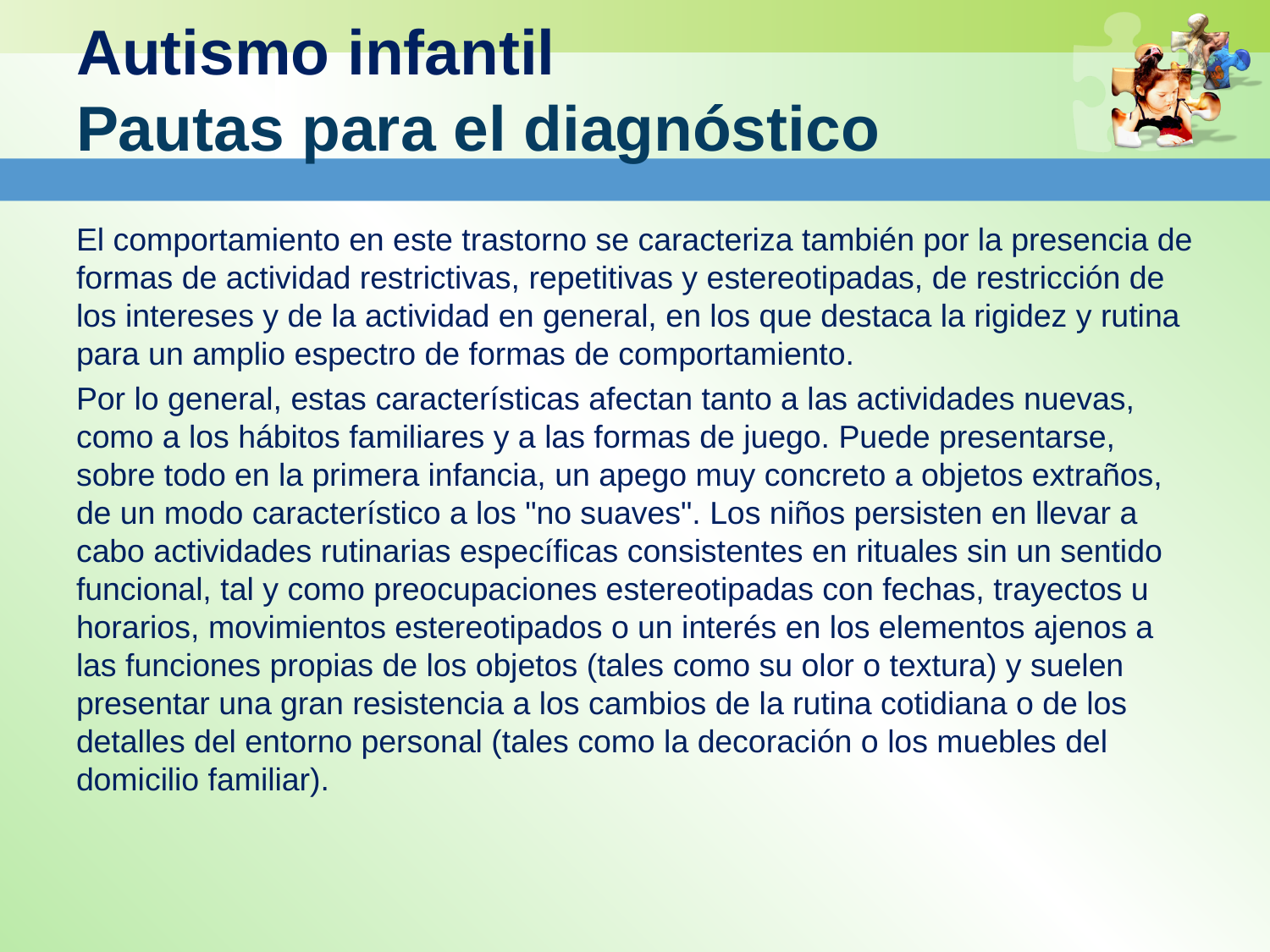

# Autismo infantil Pautas para el diagnóstico
El comportamiento en este trastorno se caracteriza también por la presencia de formas de actividad restrictivas, repetitivas y estereotipadas, de restricción de los intereses y de la actividad en general, en los que destaca la rigidez y rutina para un amplio espectro de formas de comportamiento.
Por lo general, estas características afectan tanto a las actividades nuevas, como a los hábitos familiares y a las formas de juego. Puede presentarse, sobre todo en la primera infancia, un apego muy concreto a objetos extraños, de un modo característico a los "no suaves". Los niños persisten en llevar a cabo actividades rutinarias específicas consistentes en rituales sin un sentido funcional, tal y como preocupaciones estereotipadas con fechas, trayectos u horarios, movimientos estereotipados o un interés en los elementos ajenos a las funciones propias de los objetos (tales como su olor o textura) y suelen presentar una gran resistencia a los cambios de la rutina cotidiana o de los detalles del entorno personal (tales como la decoración o los muebles del domicilio familiar).